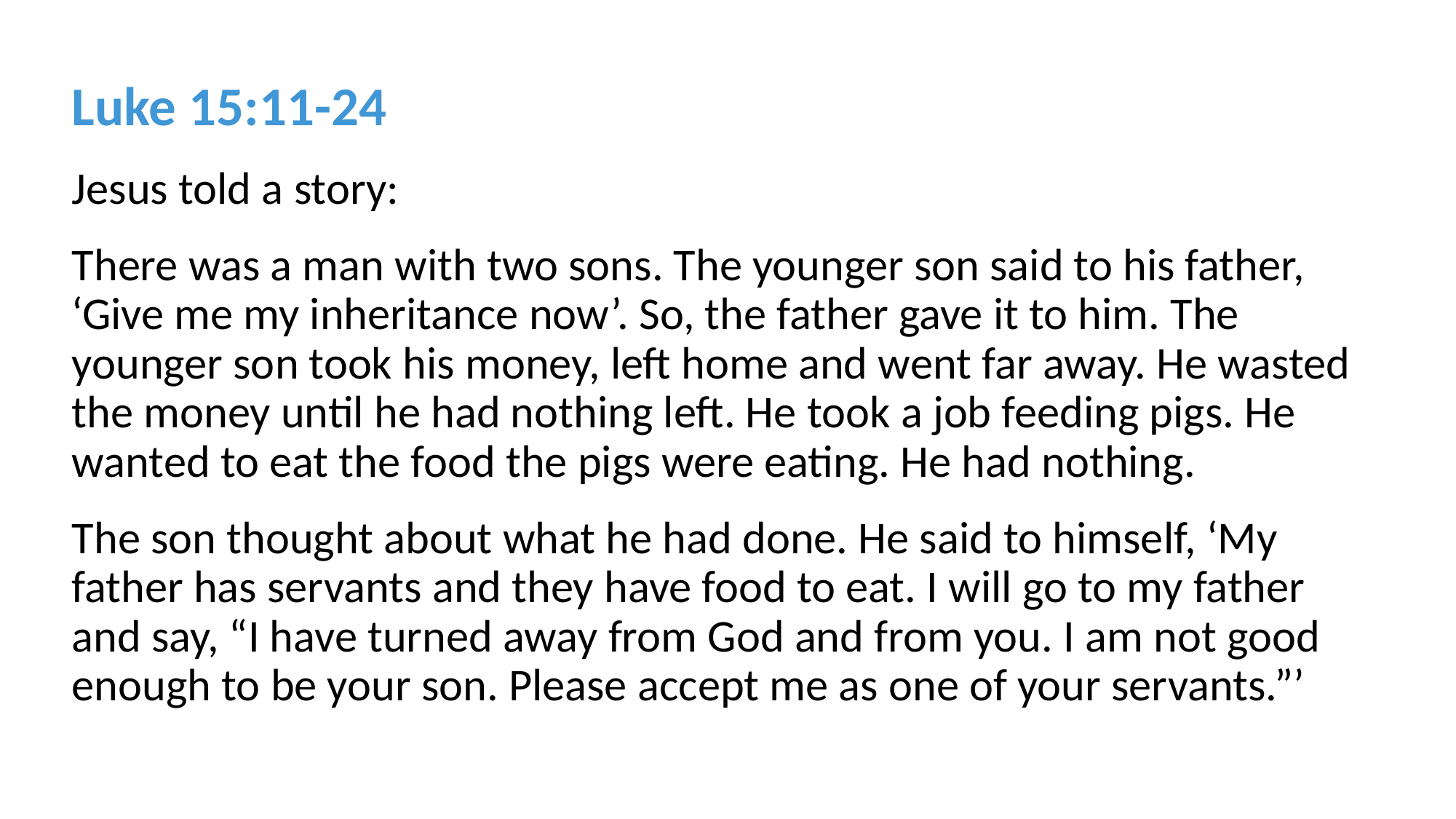

Luke 15:11-24
Jesus told a story:
There was a man with two sons. The younger son said to his father, ‘Give me my inheritance now’. So, the father gave it to him. The younger son took his money, left home and went far away. He wasted the money until he had nothing left. He took a job feeding pigs. He wanted to eat the food the pigs were eating. He had nothing.
The son thought about what he had done. He said to himself, ‘My father has servants and they have food to eat. I will go to my father and say, “I have turned away from God and from you. I am not good enough to be your son. Please accept me as one of your servants.”’